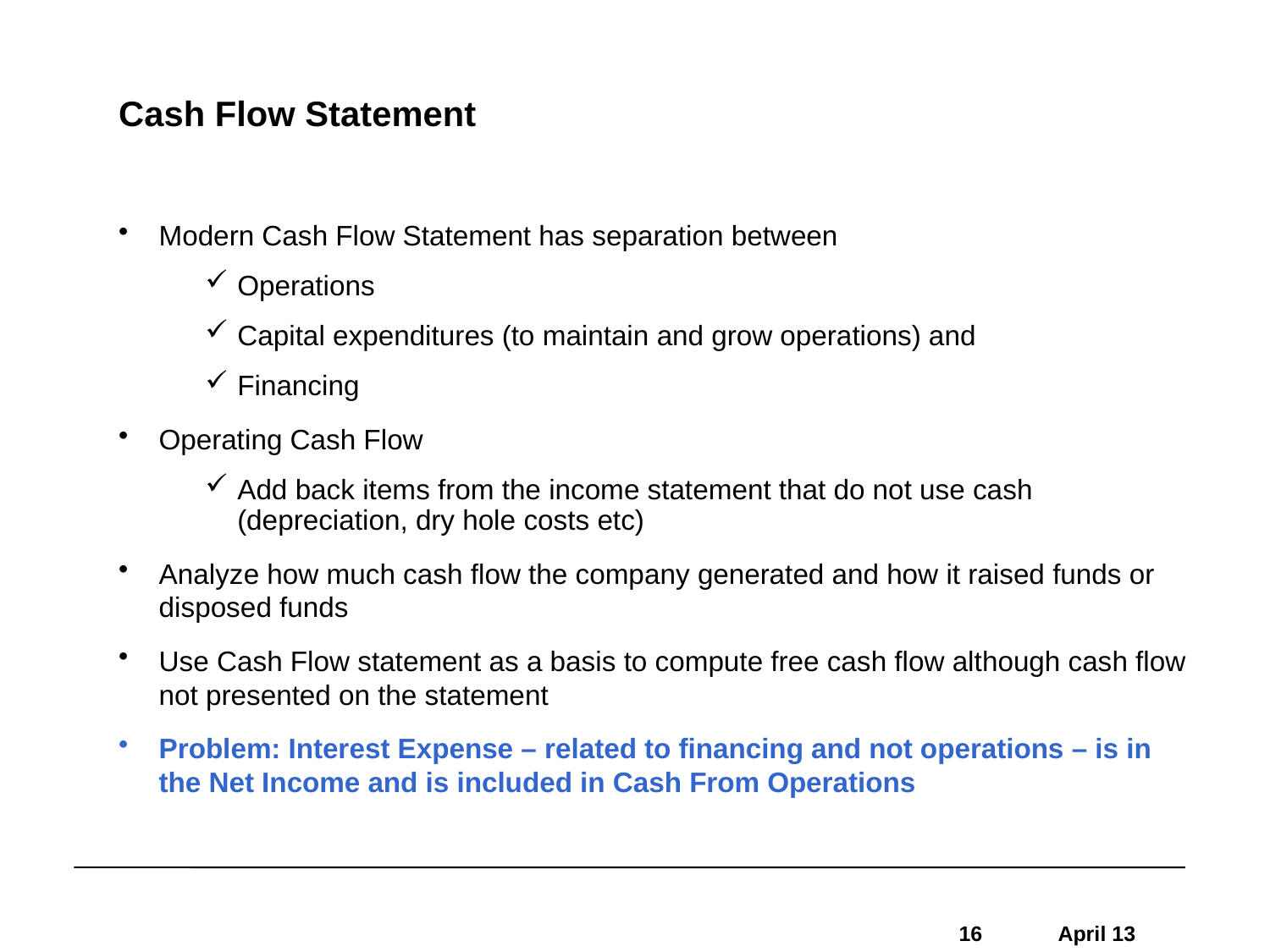

# Cash Flow Statement
Modern Cash Flow Statement has separation between
Operations
Capital expenditures (to maintain and grow operations) and
Financing
Operating Cash Flow
Add back items from the income statement that do not use cash (depreciation, dry hole costs etc)
Analyze how much cash flow the company generated and how it raised funds or disposed funds
Use Cash Flow statement as a basis to compute free cash flow although cash flow not presented on the statement
Problem: Interest Expense – related to financing and not operations – is in the Net Income and is included in Cash From Operations